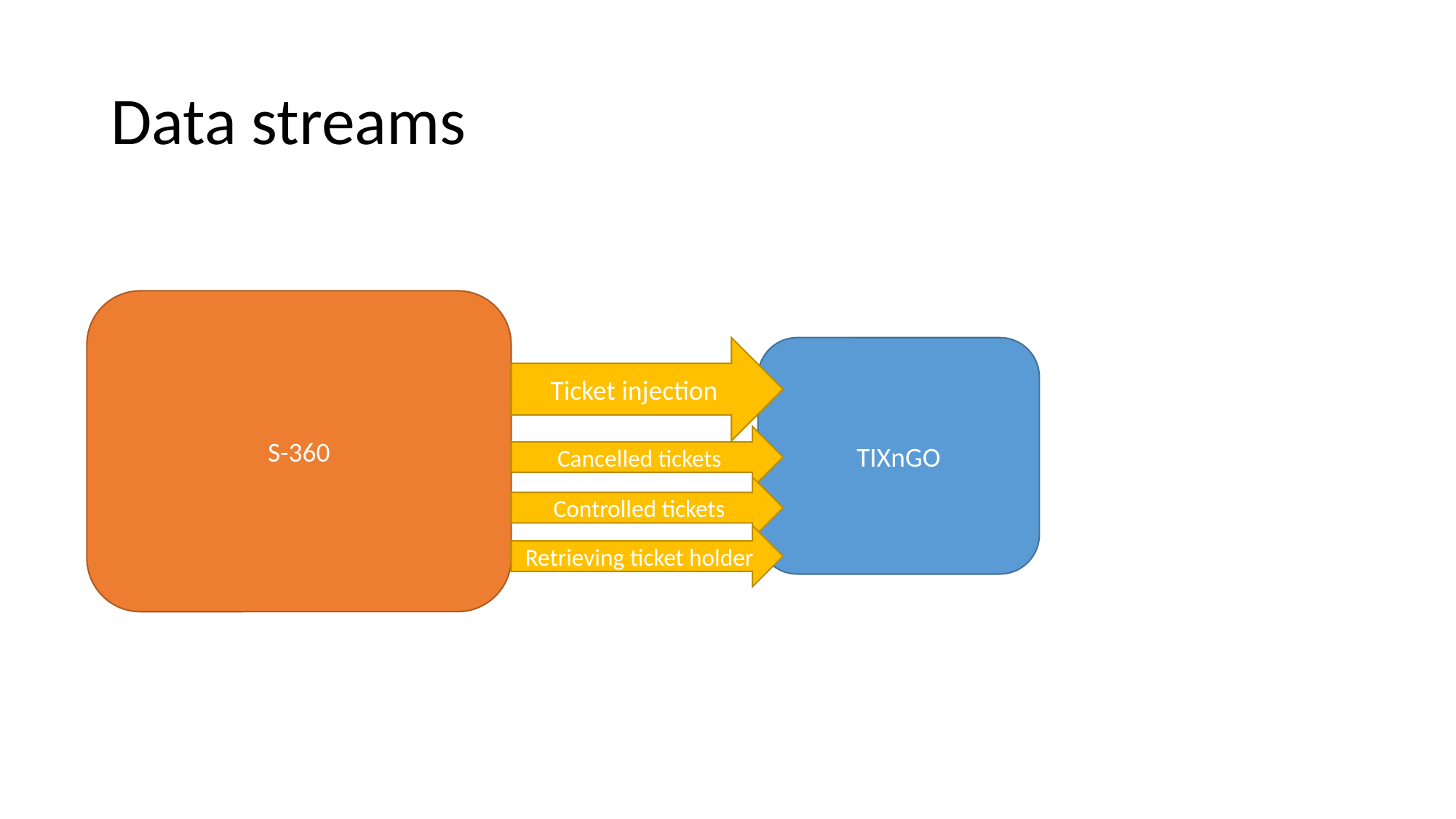

# Data streams
S-360
Ticket injection
TIXnGO
Cancelled tickets
Controlled tickets
Retrieving ticket holder